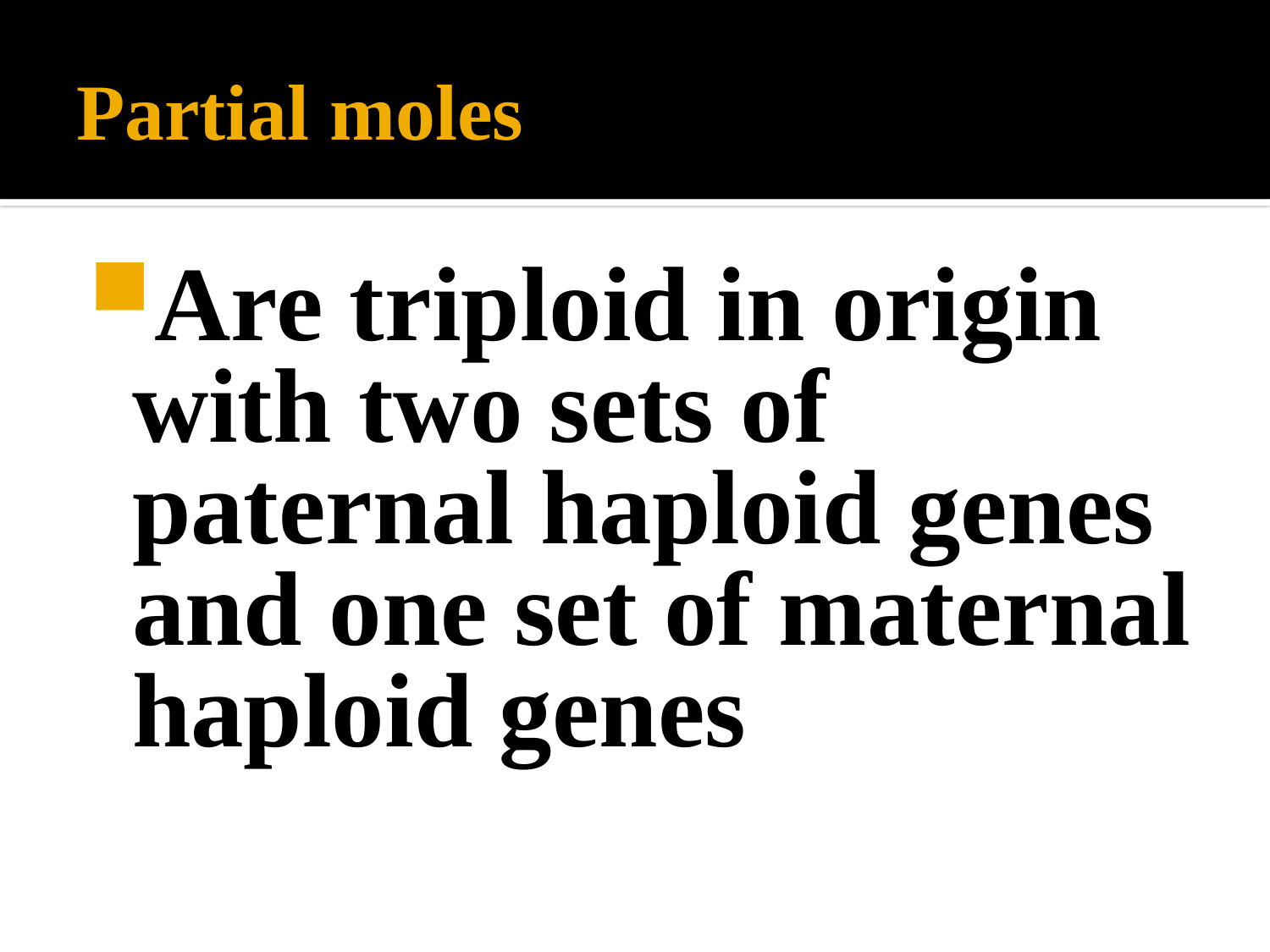

# Partial moles
Are triploid in origin with two sets of paternal haploid genes and one set of maternal haploid genes